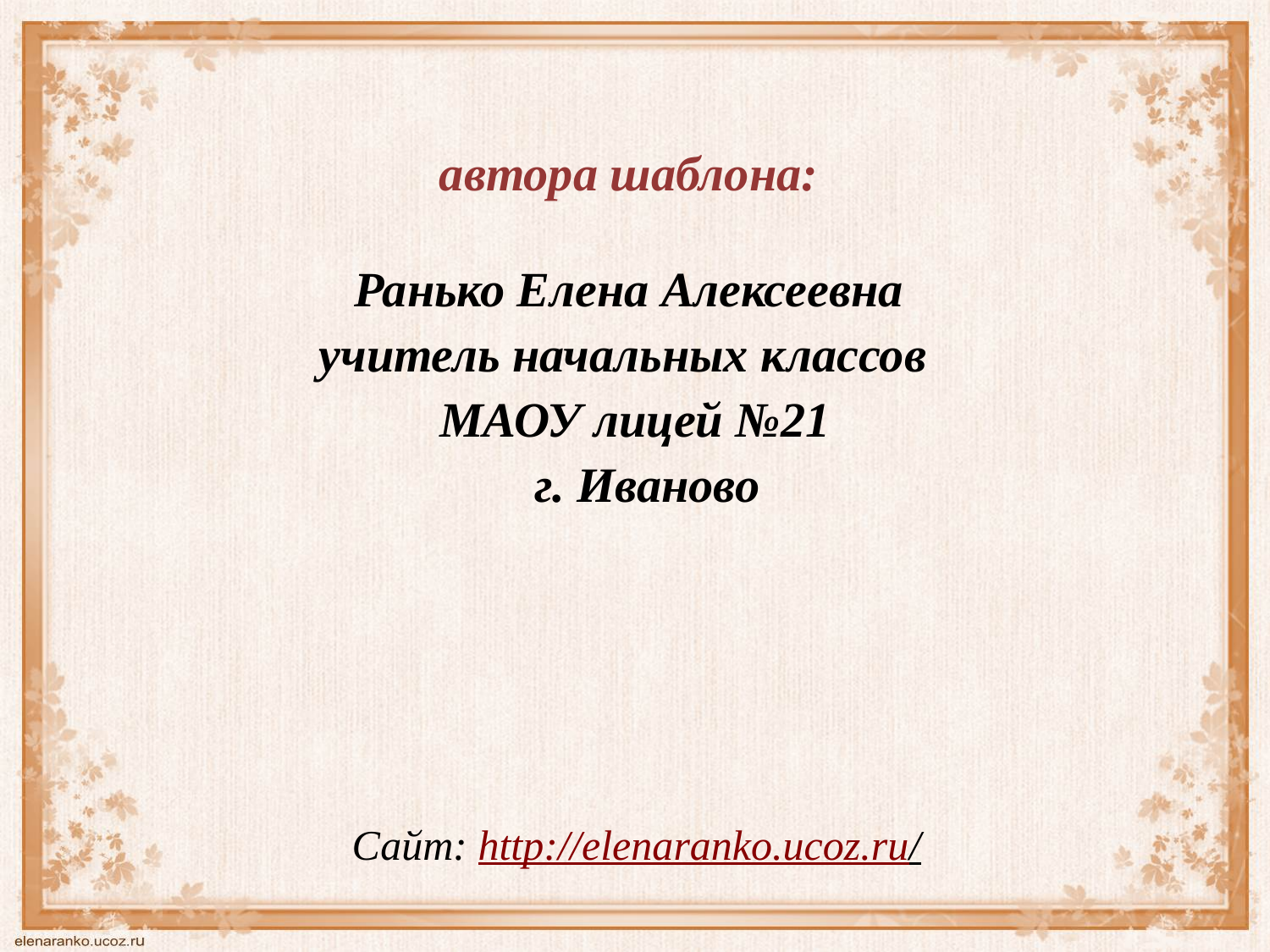

автора шаблона:

Ранько Елена Алексеевна
учитель начальных классов
МАОУ лицей №21
  г. Иваново

Сайт: http://elenaranko.ucoz.ru/